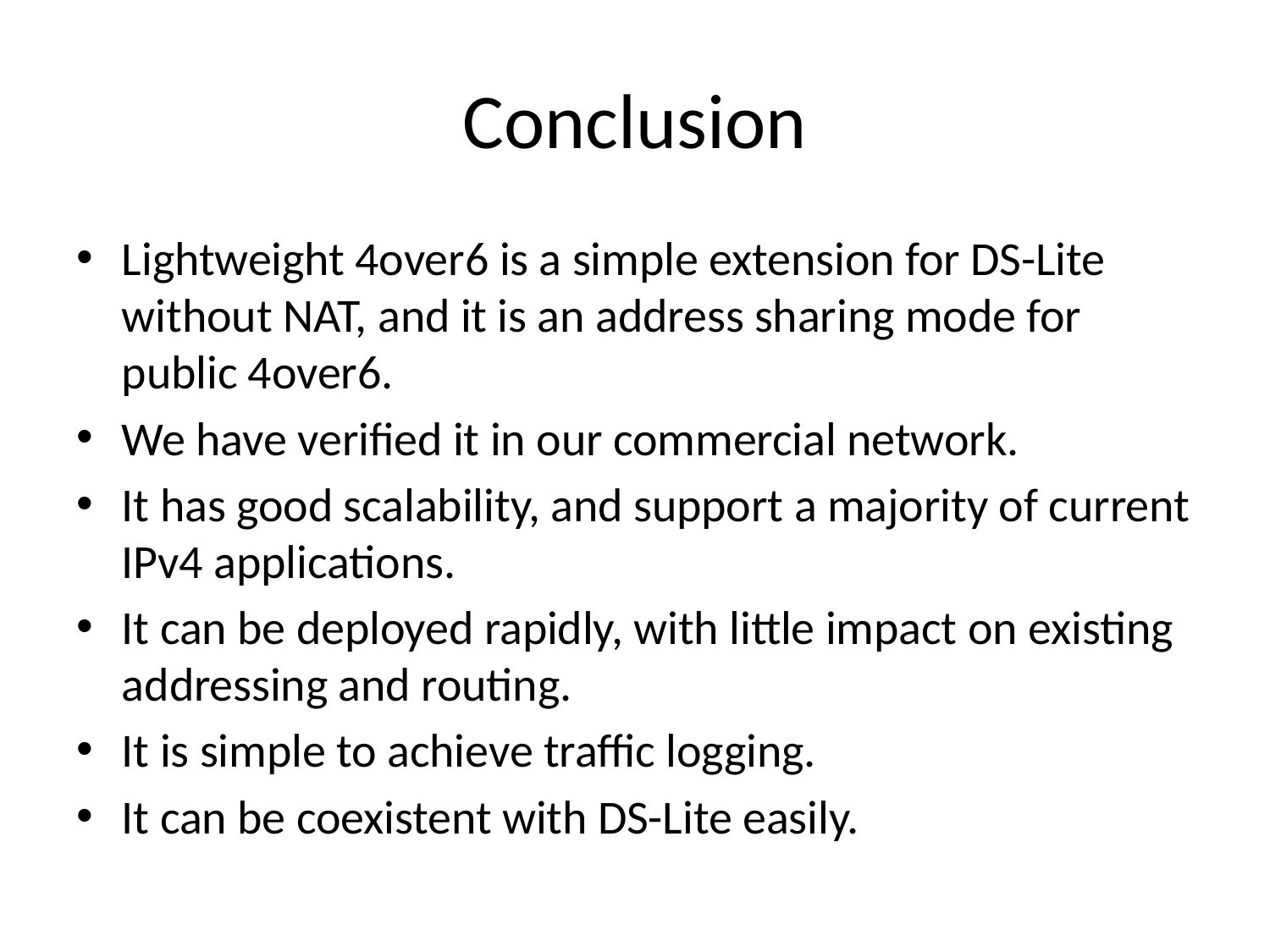

# Conclusion
Lightweight 4over6 is a simple extension for DS-Lite without NAT, and it is an address sharing mode for public 4over6.
We have verified it in our commercial network.
It has good scalability, and support a majority of current IPv4 applications.
It can be deployed rapidly, with little impact on existing addressing and routing.
It is simple to achieve traffic logging.
It can be coexistent with DS-Lite easily.